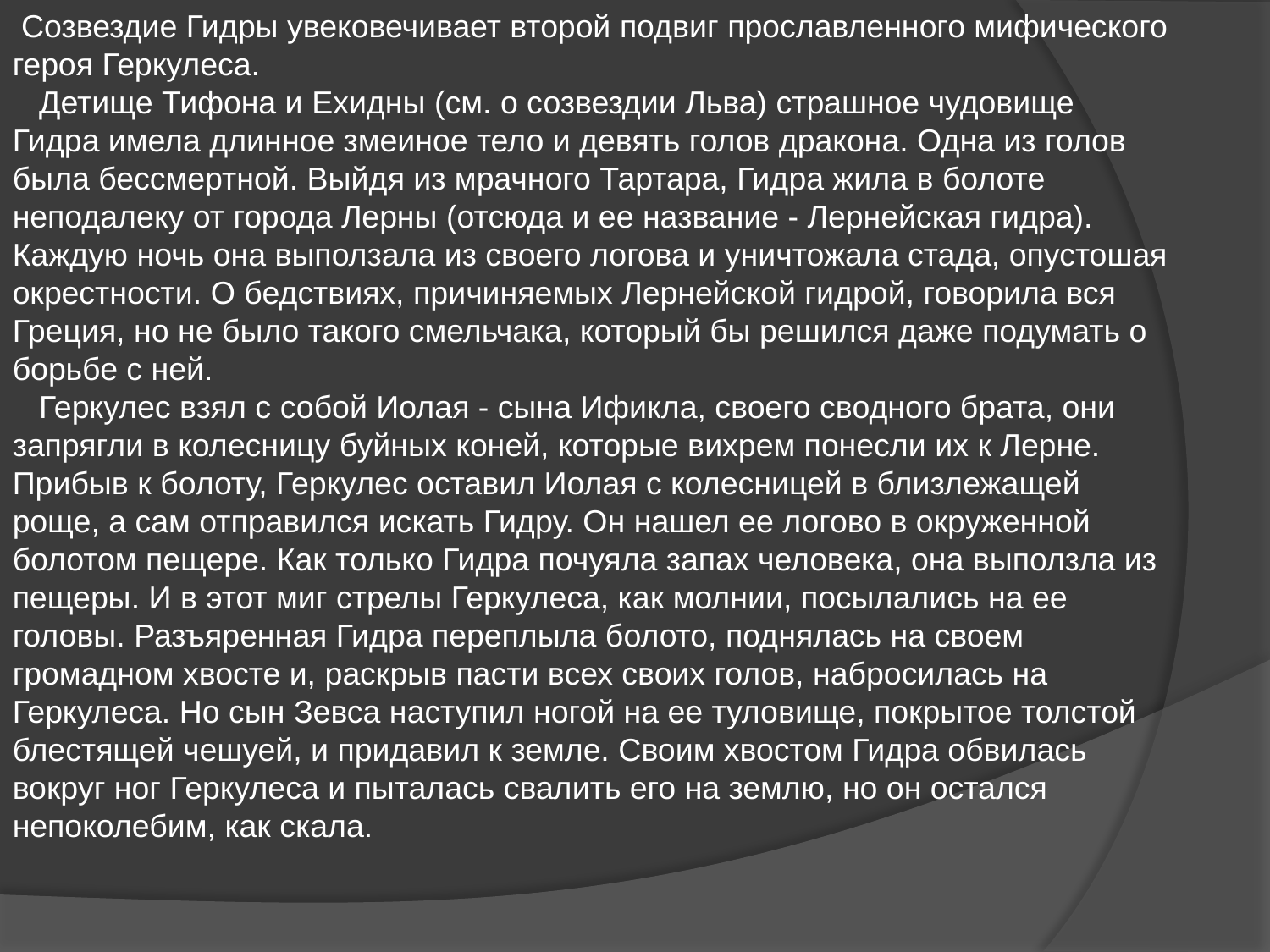

Созвездие Гидры увековечивает второй подвиг прославленного мифического героя Геркулеса.
   Детище Тифона и Ехидны (см. о созвездии Льва) страшное чудовище Гидра имела длинное змеиное тело и девять голов дракона. Одна из голов была бессмертной. Выйдя из мрачного Тартара, Гидра жила в болоте неподалеку от города Лерны (отсюда и ее название - Лернейская гидра). Каждую ночь она выползала из своего логова и уничтожала стада, опустошая окрестности. О бедствиях, причиняемых Лернейской гидрой, говорила вся Греция, но не было такого смельчака, который бы решился даже подумать о борьбе с ней.
   Геркулес взял с собой Иолая - сына Ификла, своего сводного брата, они запрягли в колесницу буйных коней, которые вихрем понесли их к Лерне. Прибыв к болоту, Геркулес оставил Иолая с колесницей в близлежащей роще, а сам отправился искать Гидру. Он нашел ее логово в окруженной болотом пещере. Как только Гидра почуяла запах человека, она выползла из пещеры. И в этот миг стрелы Геркулеса, как молнии, посылались на ее головы. Разъяренная Гидра переплыла болото, поднялась на своем громадном хвосте и, раскрыв пасти всех своих голов, набросилась на Геркулеса. Но сын Зевса наступил ногой на ее туловище, покрытое толстой блестящей чешуей, и придавил к земле. Своим хвостом Гидра обвилась вокруг ног Геркулеса и пыталась свалить его на землю, но он остался непоколебим, как скала.